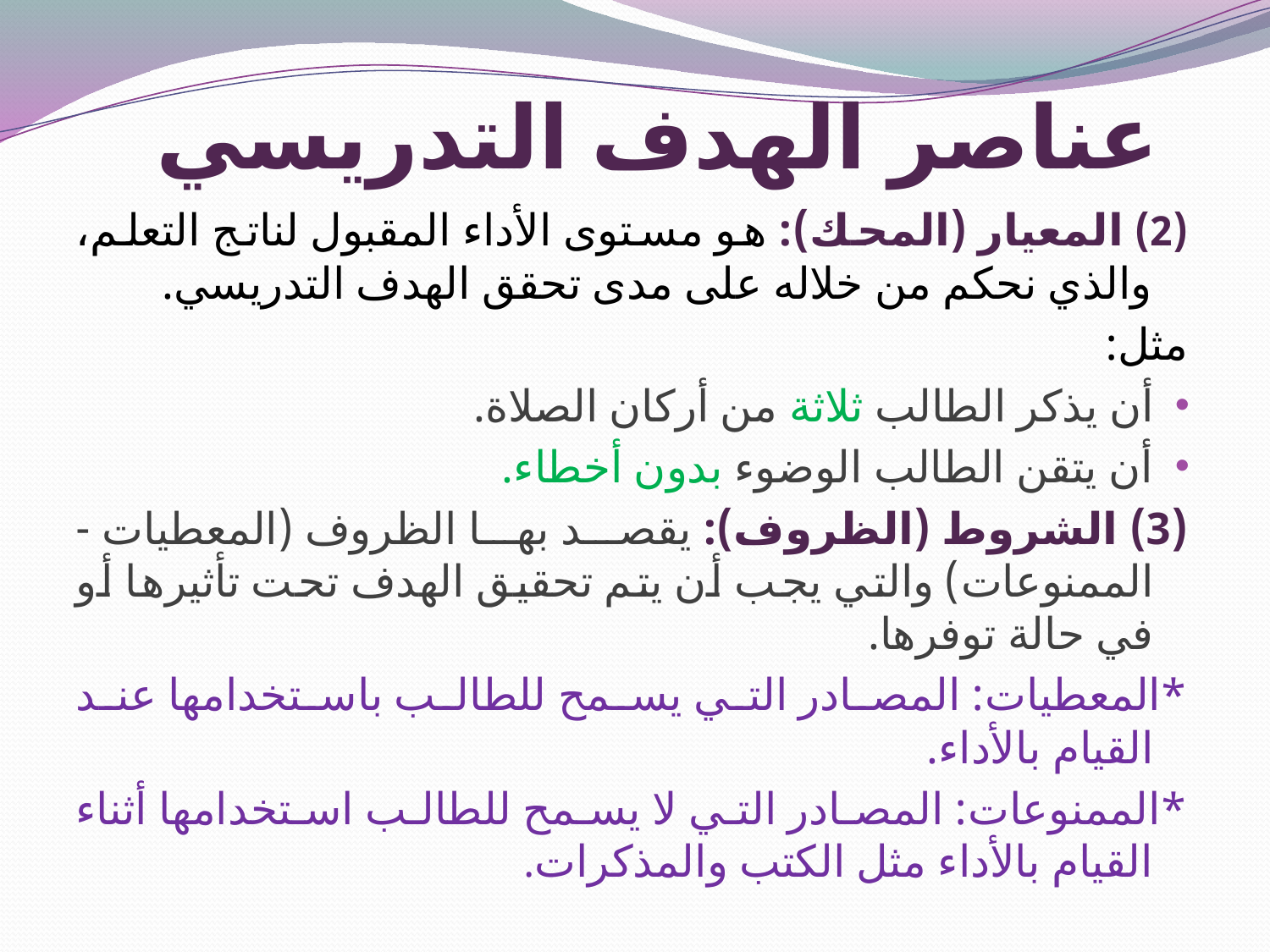

# عناصر الهدف التدريسي
(2) المعيار (المحك): هو مستوى الأداء المقبول لناتج التعلم، والذي نحكم من خلاله على مدى تحقق الهدف التدريسي.
مثل:
أن يذكر الطالب ثلاثة من أركان الصلاة.
أن يتقن الطالب الوضوء بدون أخطاء.
(3) الشروط (الظروف): يقصد بها الظروف (المعطيات -الممنوعات) والتي يجب أن يتم تحقيق الهدف تحت تأثيرها أو في حالة توفرها.
*المعطيات: المصادر التي يسمح للطالب باستخدامها عند القيام بالأداء.
*الممنوعات: المصادر التي لا يسمح للطالب استخدامها أثناء القيام بالأداء مثل الكتب والمذكرات.